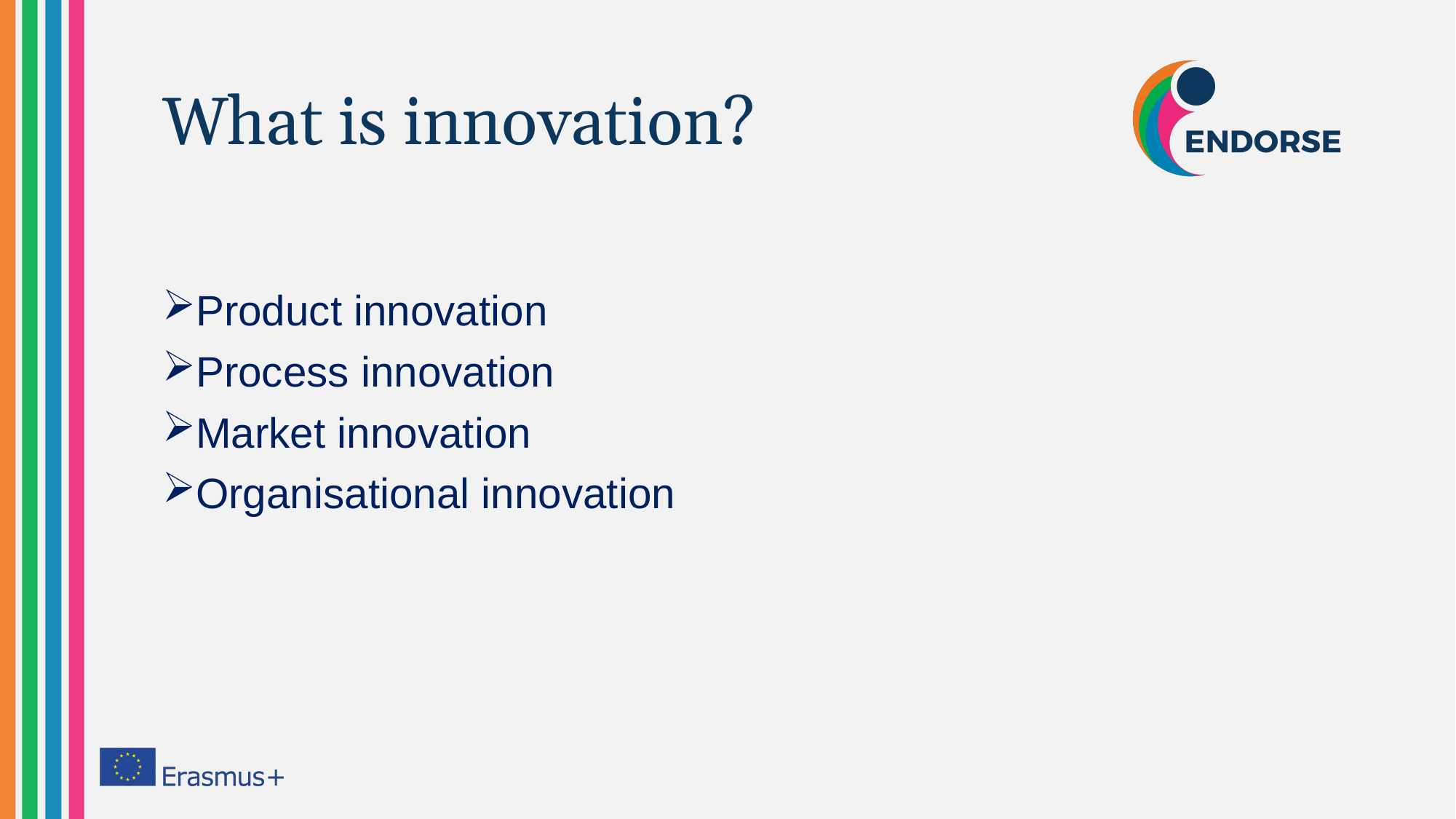

# What is innovation?

Product innovation
Process innovation
Market innovation
Organisational innovation